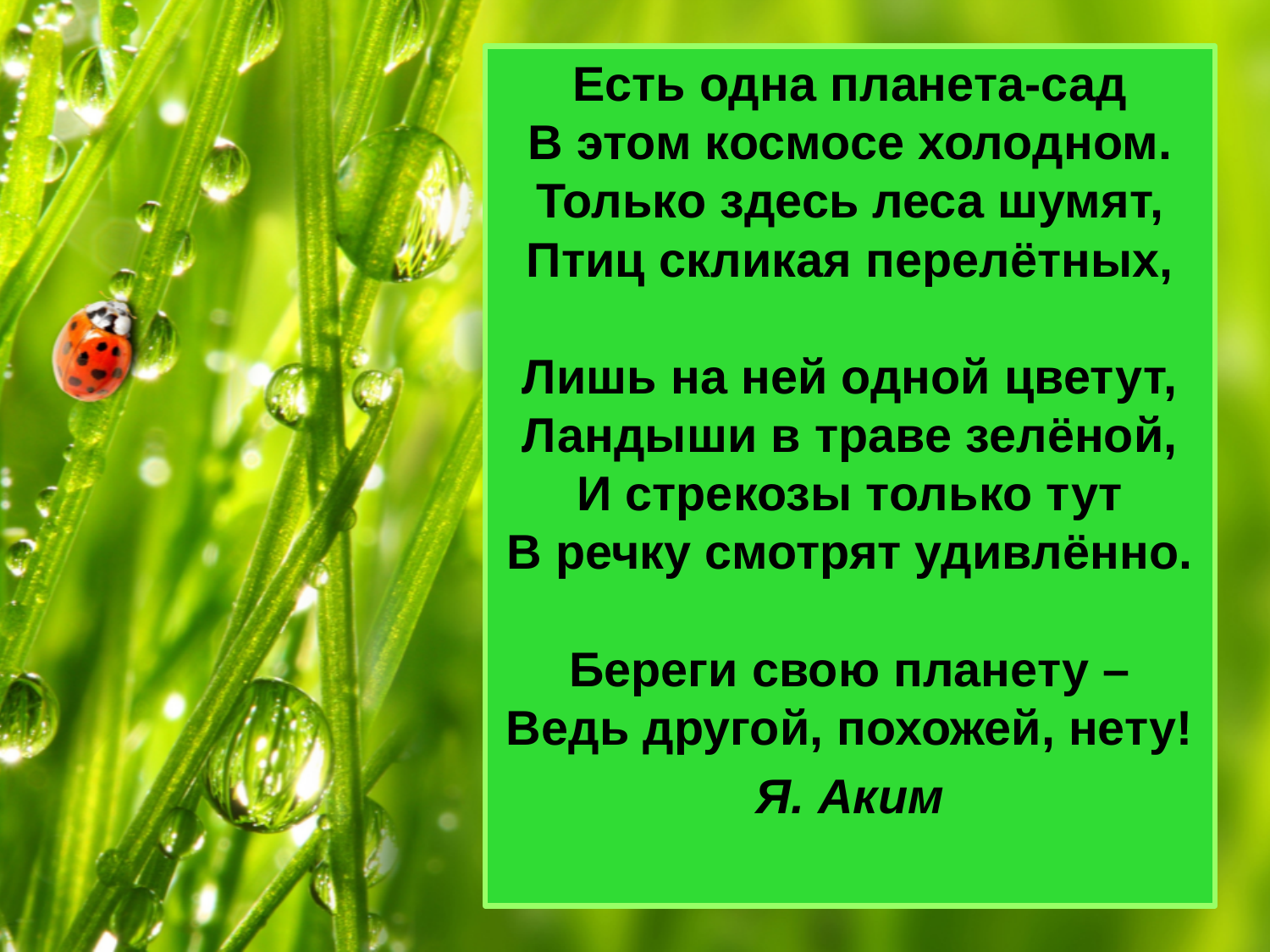

Есть одна планета-сад
В этом космосе холодном.
Только здесь леса шумят,
Птиц скликая перелётных,
Лишь на ней одной цветут,
Ландыши в траве зелёной,
И стрекозы только тут
В речку смотрят удивлённо.
Береги свою планету –
Ведь другой, похожей, нету!
Я. Аким